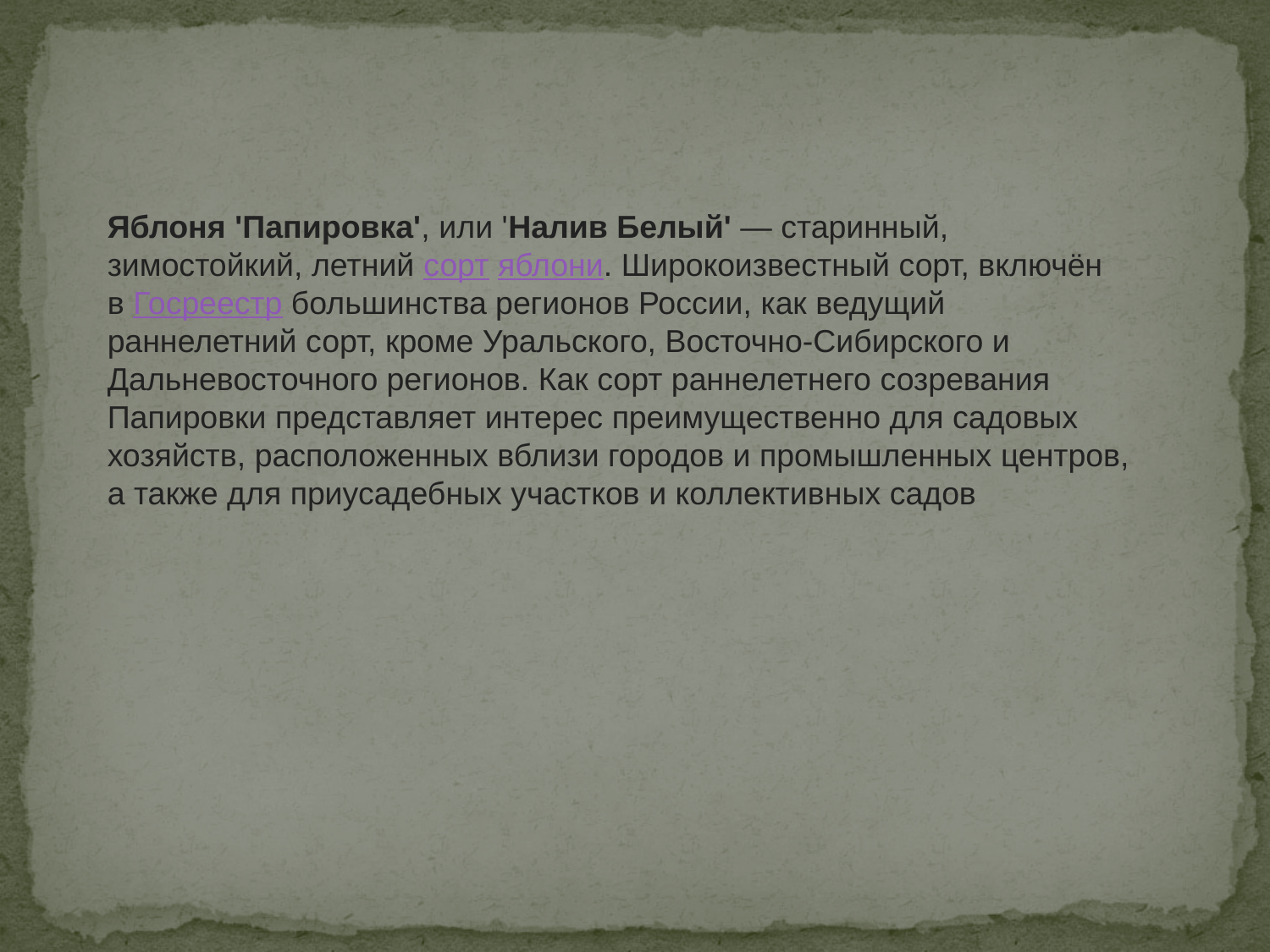

Яблоня 'Папировка', или 'Налив Белый' — старинный, зимостойкий, летний сорт яблони. Широкоизвестный сорт, включён в Госреестр большинства регионов России, как ведущий раннелетний сорт, кроме Уральского, Восточно-Сибирского и Дальневосточного регионов. Как сорт раннелетнего созревания Папировки представляет интерес преимущественно для садовых хозяйств, расположенных вблизи городов и промышленных центров, а также для приусадебных участков и коллективных садов